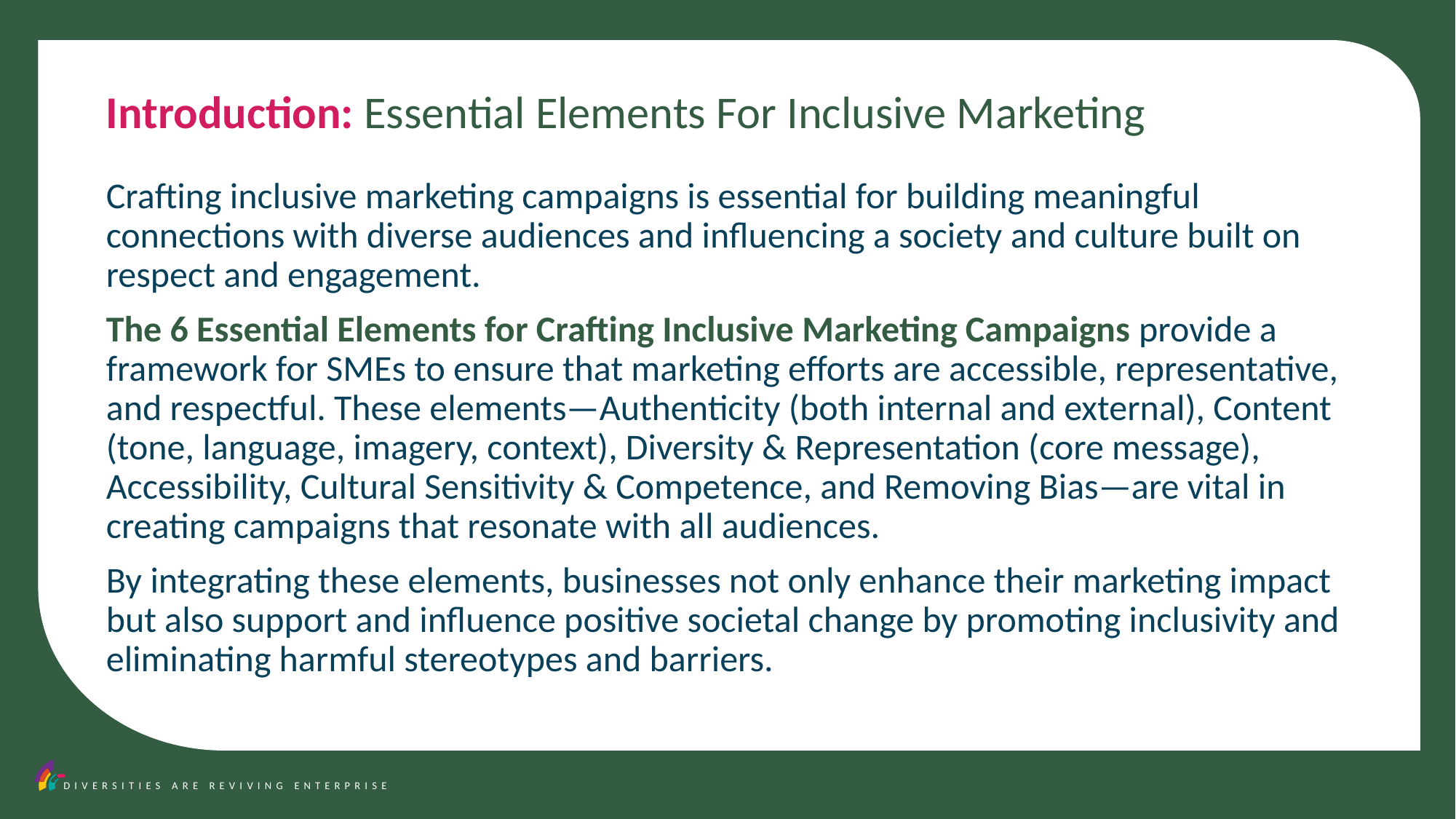

Introduction: Essential Elements For Inclusive Marketing
Crafting inclusive marketing campaigns is essential for building meaningful connections with diverse audiences and influencing a society and culture built on respect and engagement.
The 6 Essential Elements for Crafting Inclusive Marketing Campaigns provide a framework for SMEs to ensure that marketing efforts are accessible, representative, and respectful. These elements—Authenticity (both internal and external), Content (tone, language, imagery, context), Diversity & Representation (core message), Accessibility, Cultural Sensitivity & Competence, and Removing Bias—are vital in creating campaigns that resonate with all audiences.
By integrating these elements, businesses not only enhance their marketing impact but also support and influence positive societal change by promoting inclusivity and eliminating harmful stereotypes and barriers.